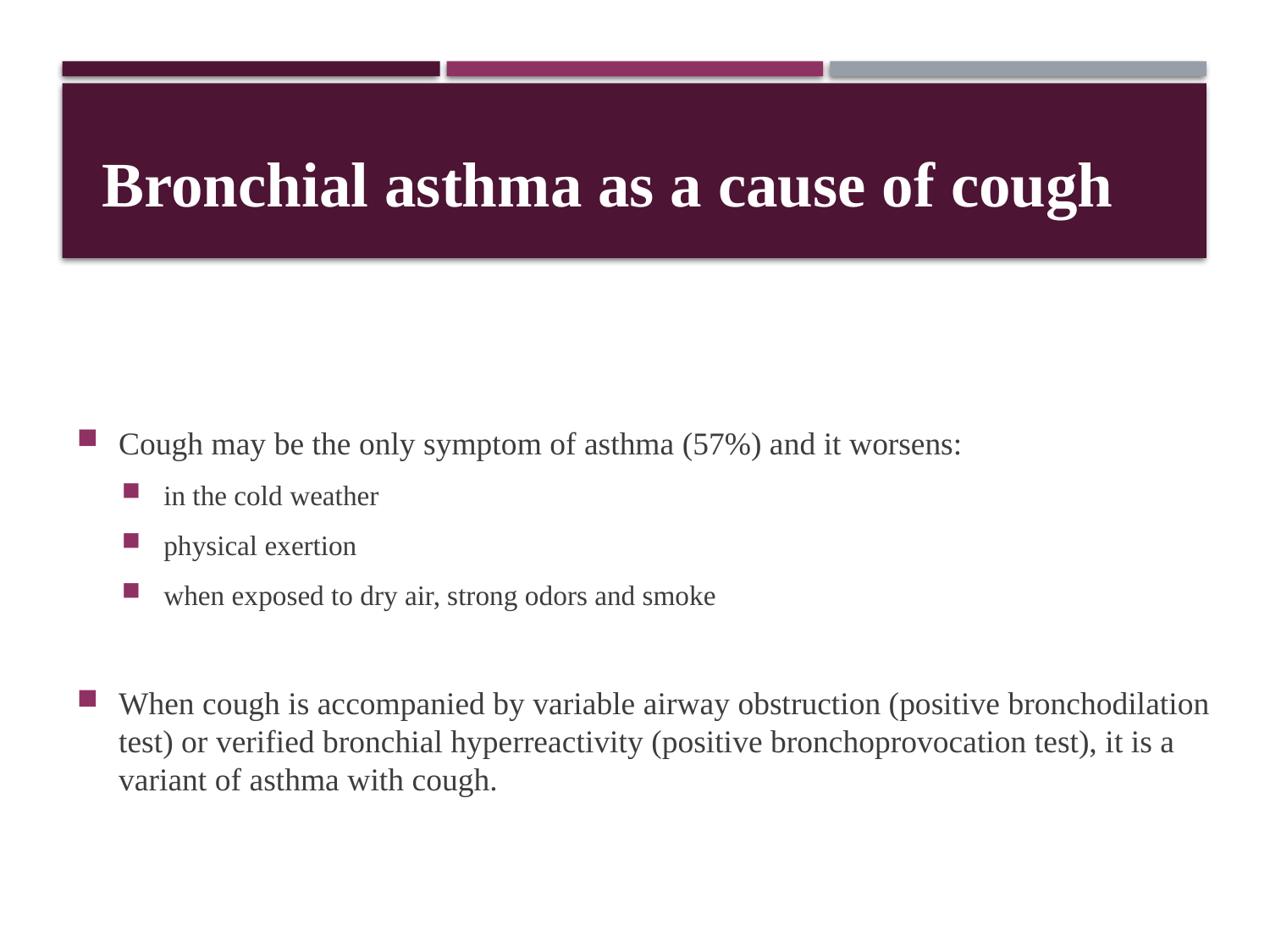

Bronchial asthma as a cause of cough
Cough may be the only symptom of asthma (57%) and it worsens:
in the cold weather
physical exertion
when exposed to dry air, strong odors and smoke

When cough is accompanied by variable airway obstruction (positive bronchodilation test) or verified bronchial hyperreactivity (positive bronchoprovocation test), it is a variant of asthma with cough.